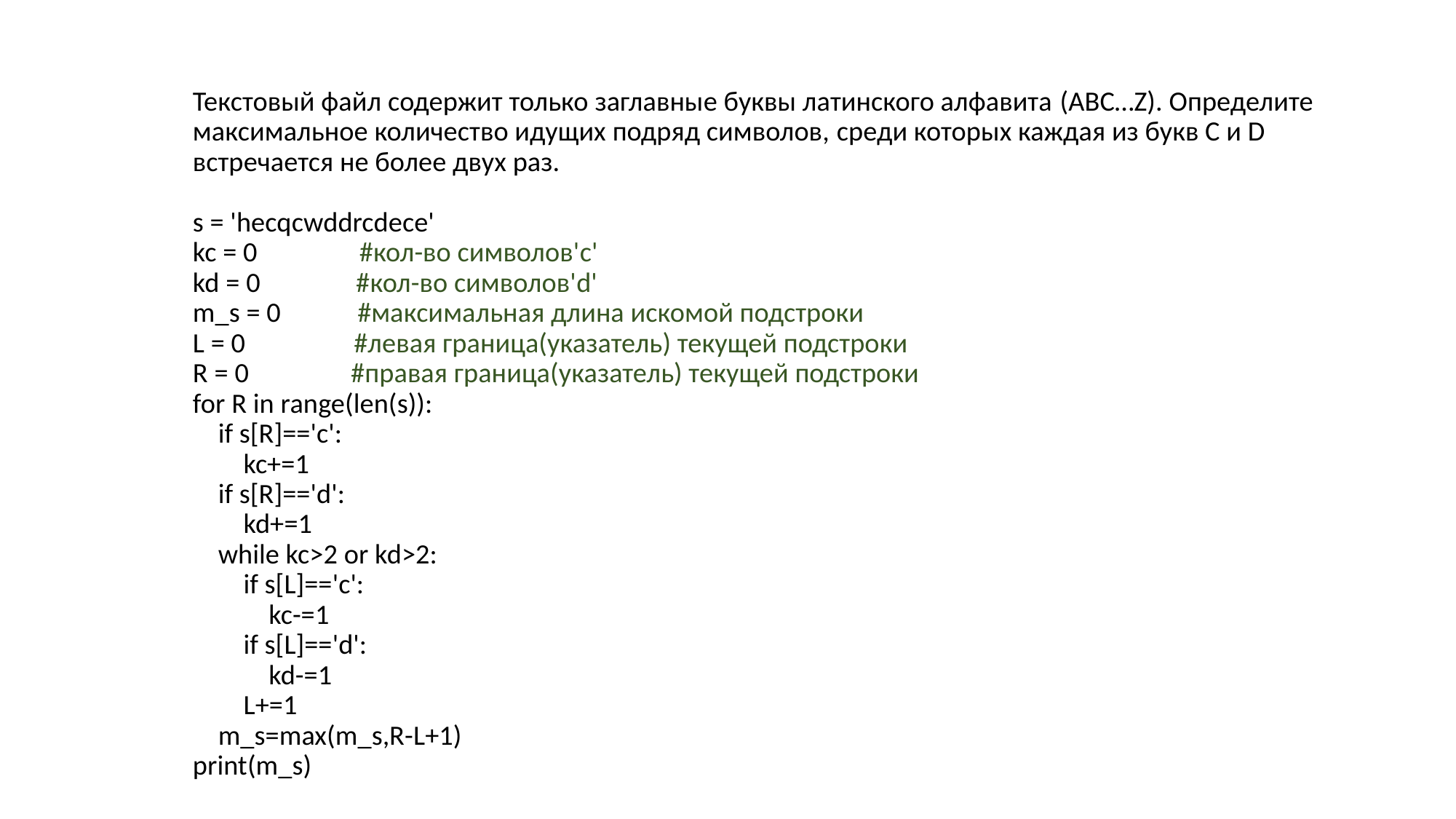

# Текстовый файл содержит только заглавные буквы латинского алфавита (ABC…Z). Определите максимальное количество идущих подряд символов, среди которых каждая из букв C и D встречается не более двух раз. s = 'hecqcwddrcdece' kc = 0                #кол-во символов'c' kd = 0               #кол-во символов'd' m_s = 0            #максимальная длина искомой подстроки L = 0                 #левая граница(указатель) текущей подстроки R = 0                #правая граница(указатель) текущей подстроки for R in range(len(s)): if s[R]=='c': kc+=1 if s[R]=='d': kd+=1 while kc>2 or kd>2: if s[L]=='c': kc-=1 if s[L]=='d': kd-=1 L+=1 m_s=max(m_s,R-L+1) print(m_s)